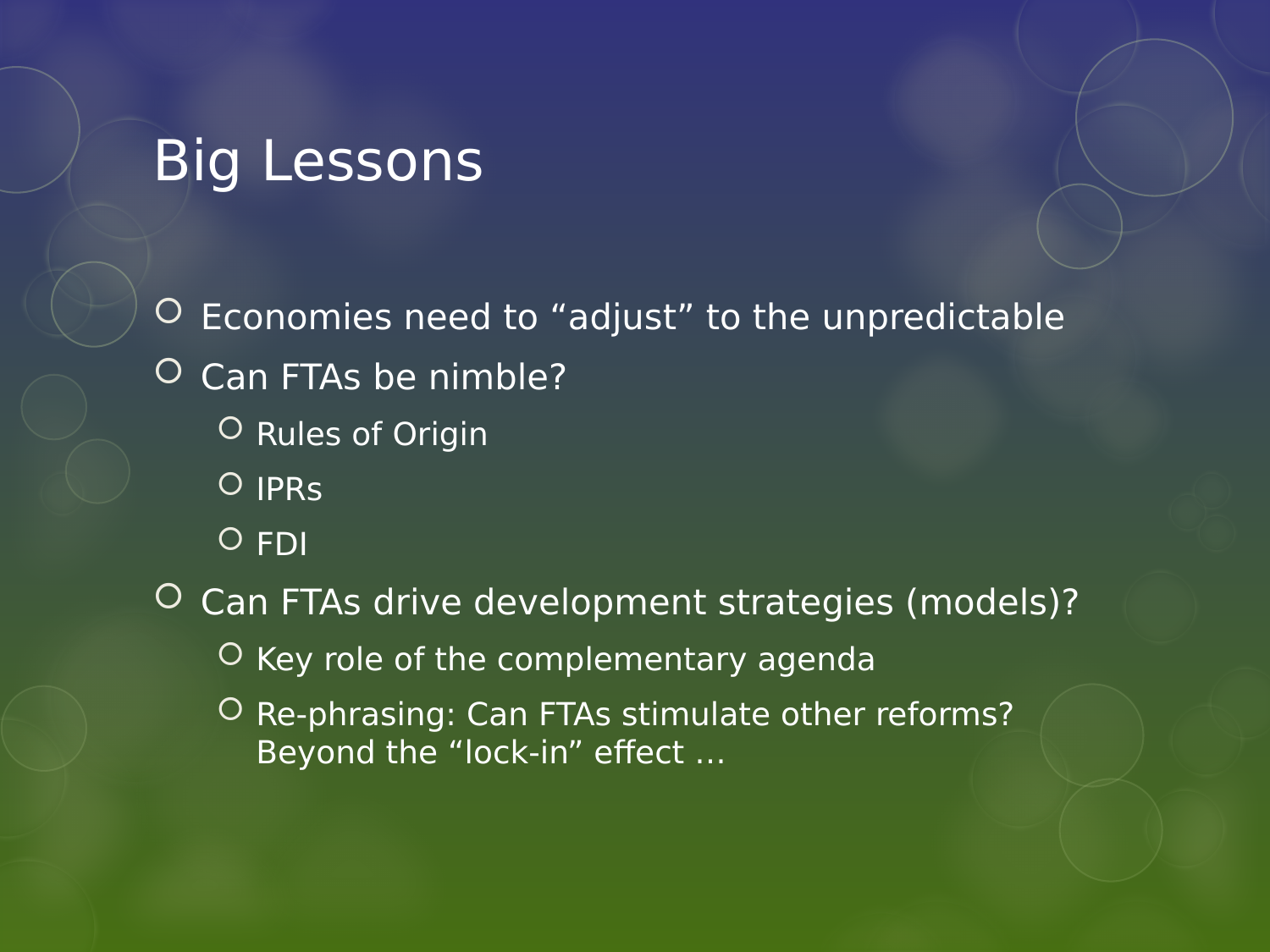

# Big Lessons
Economies need to “adjust” to the unpredictable
Can FTAs be nimble?
Rules of Origin
IPRs
FDI
Can FTAs drive development strategies (models)?
Key role of the complementary agenda
Re-phrasing: Can FTAs stimulate other reforms? Beyond the “lock-in” effect …